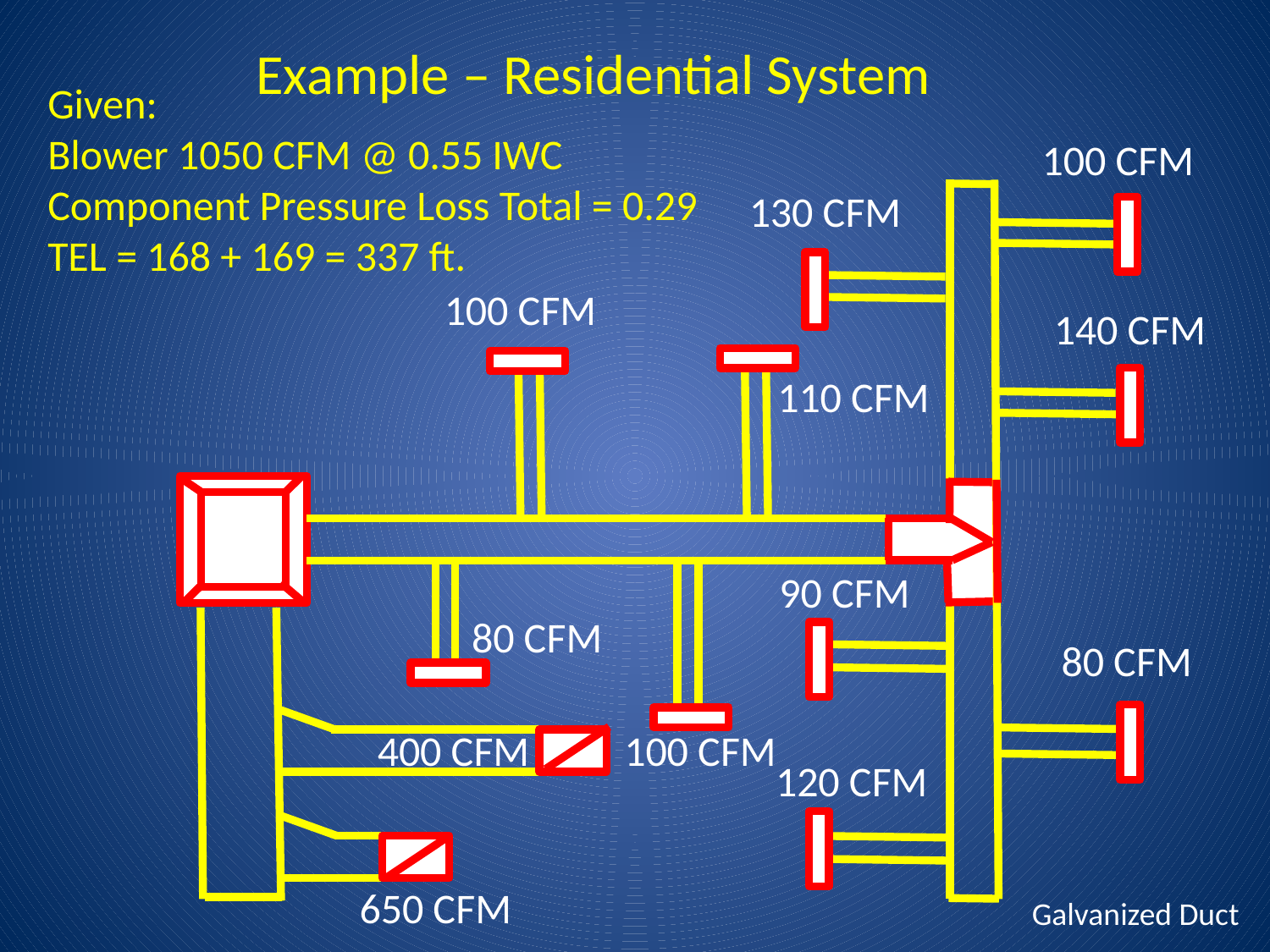

Example – Residential System
Given:
Blower 1050 CFM @ 0.55 IWC
Component Pressure Loss Total = 0.29
TEL = 168 + 169 = 337 ft.
100 CFM
130 CFM

100 CFM

140 CFM

110 CFM

90 CFM
80 CFM
80 CFM

100 CFM
400 CFM

120 CFM

650 CFM
Galvanized Duct